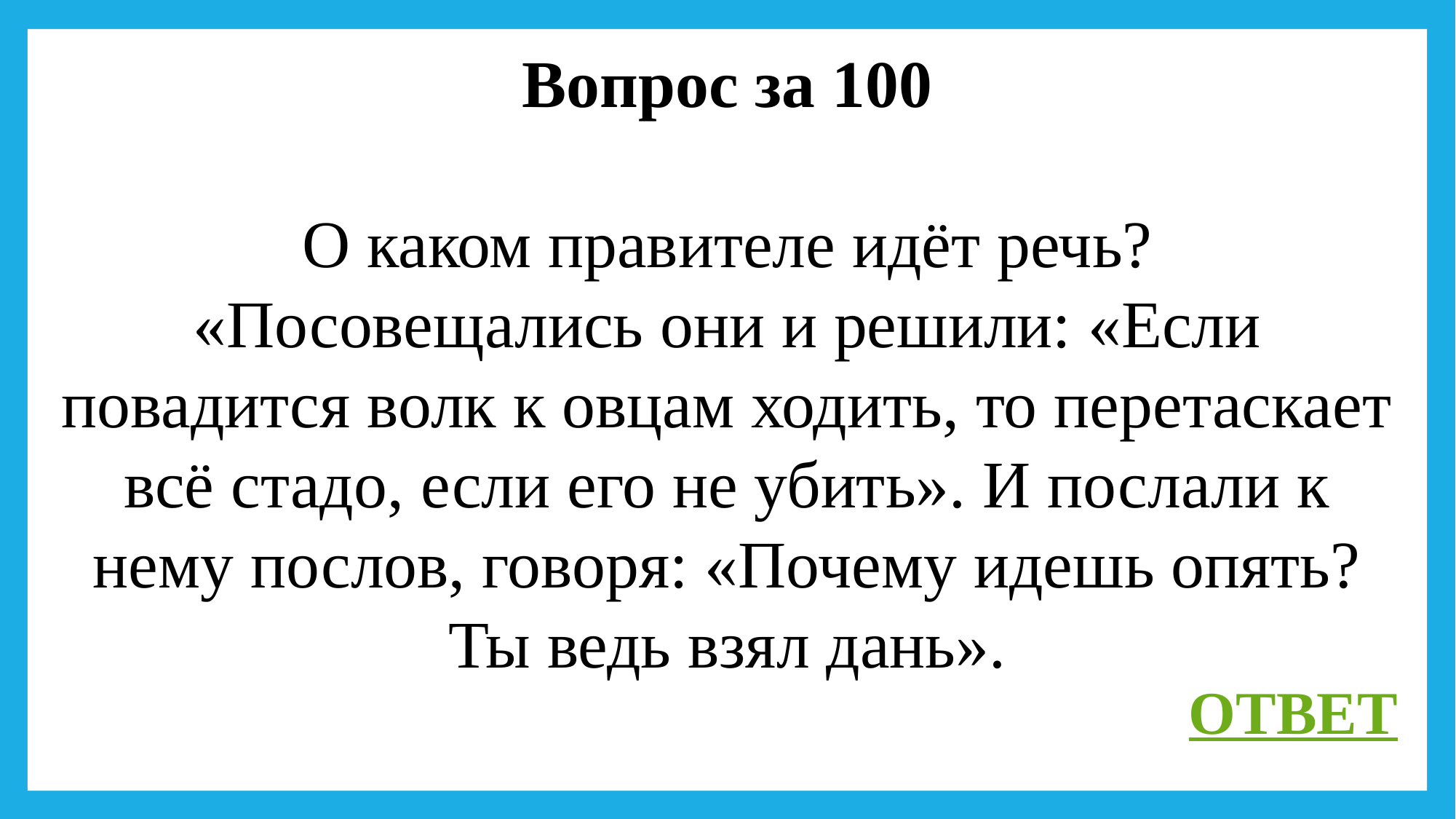

Вопрос за 100

О каком правителе идёт речь?
«Посовещались они и решили: «Если повадится волк к овцам ходить, то перетаскает всё стадо, если его не убить». И послали к нему послов, говоря: «Почему идешь опять? Ты ведь взял дань».
ОТВЕТ